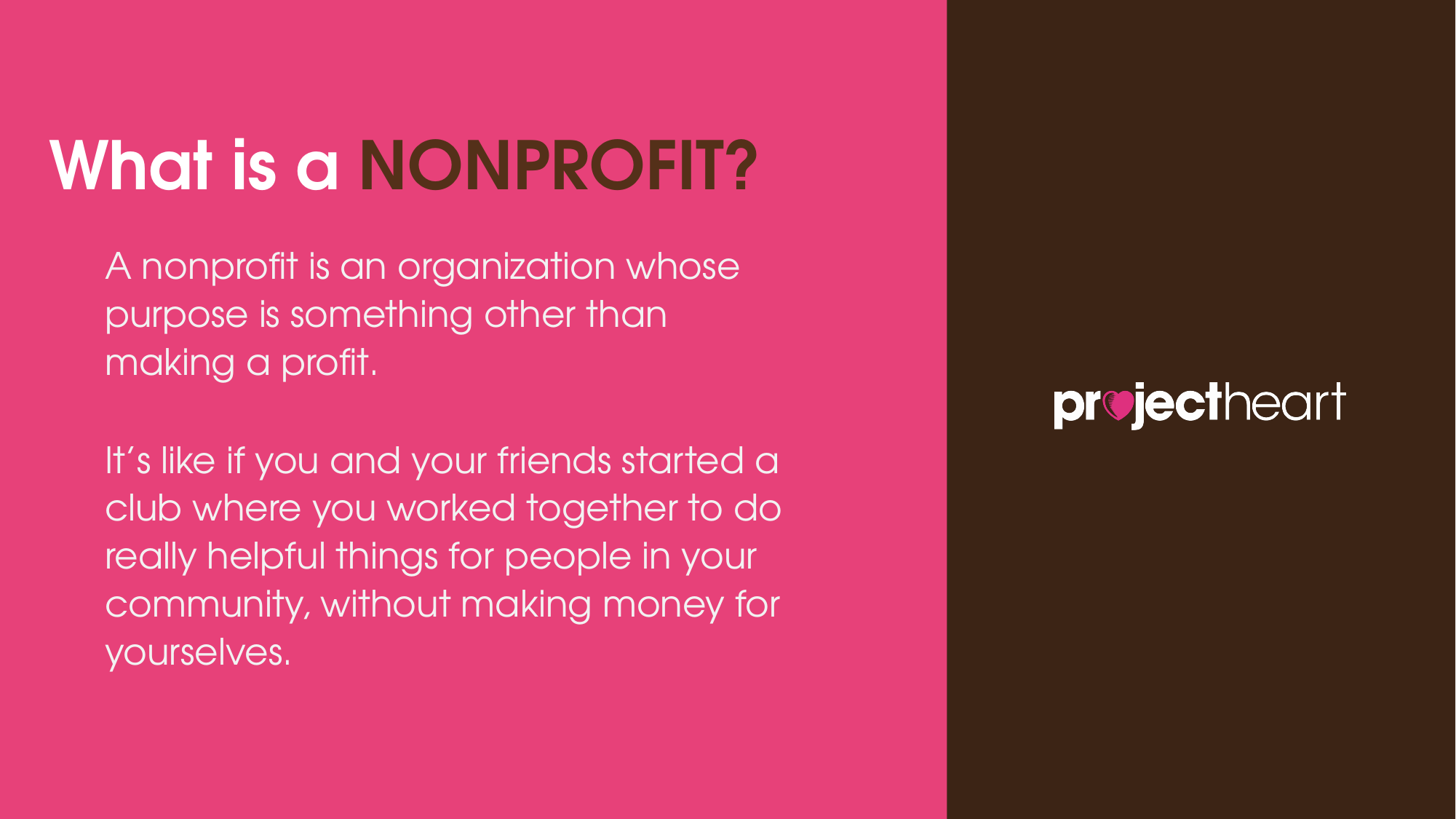

# What is a NONPROFIT?
A nonprofit is an organization whose purpose is something other than making a profit.
It’s like if you and your friends started a club where you worked together to do really helpful things for people in your community, without making money for yourselves.